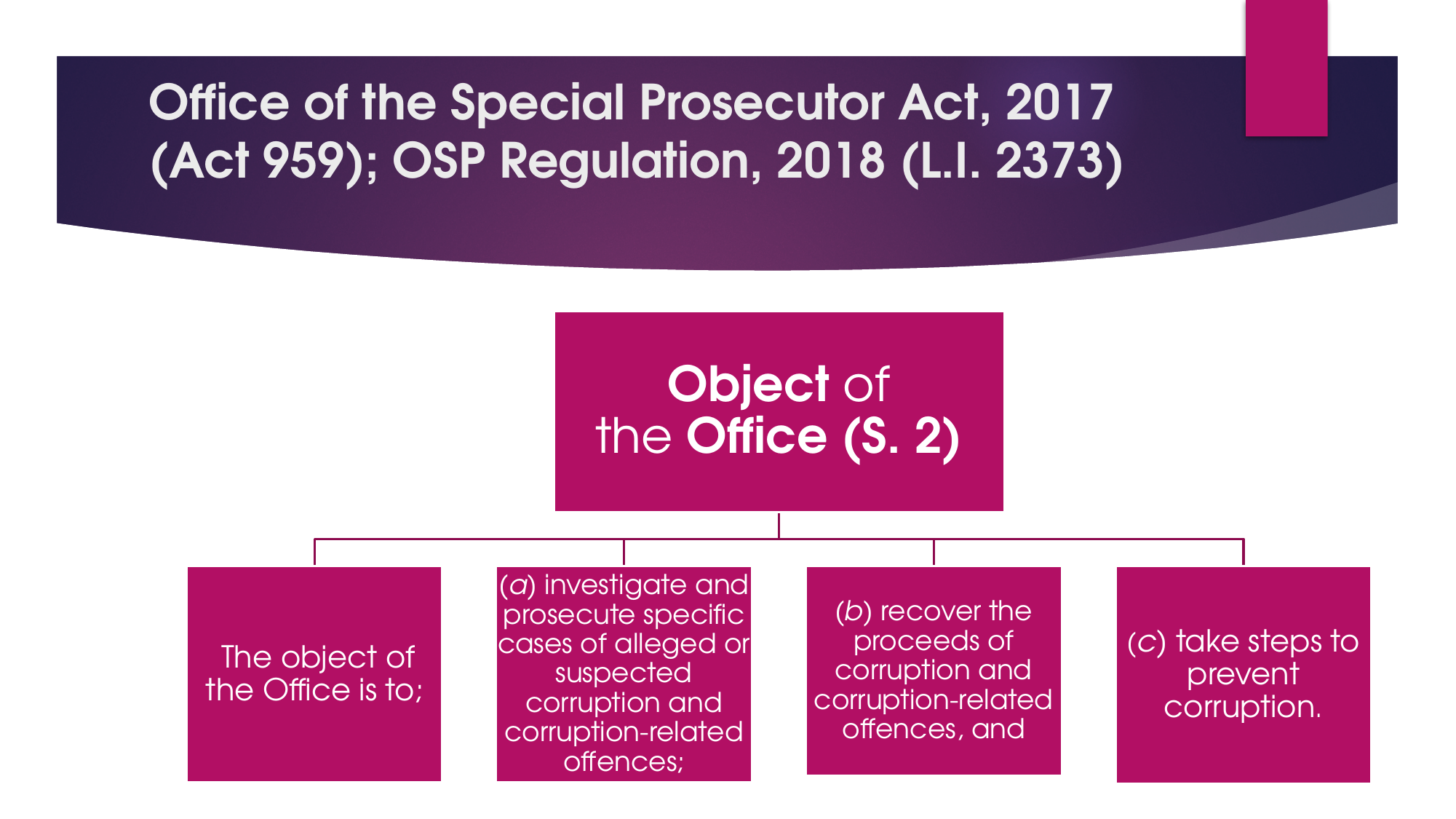

# Office of the Special Prosecutor Act, 2017 (Act 959); OSP Regulation, 2018 (L.I. 2373)

Object of the Office (S. 2)

 The object of the Office is to;

(a) investigate and prosecute specific cases of alleged or suspected corruption and corruption-related offences;

(b) recover the proceeds of corruption and corruption-related offences, and

(c) take steps to prevent corruption.